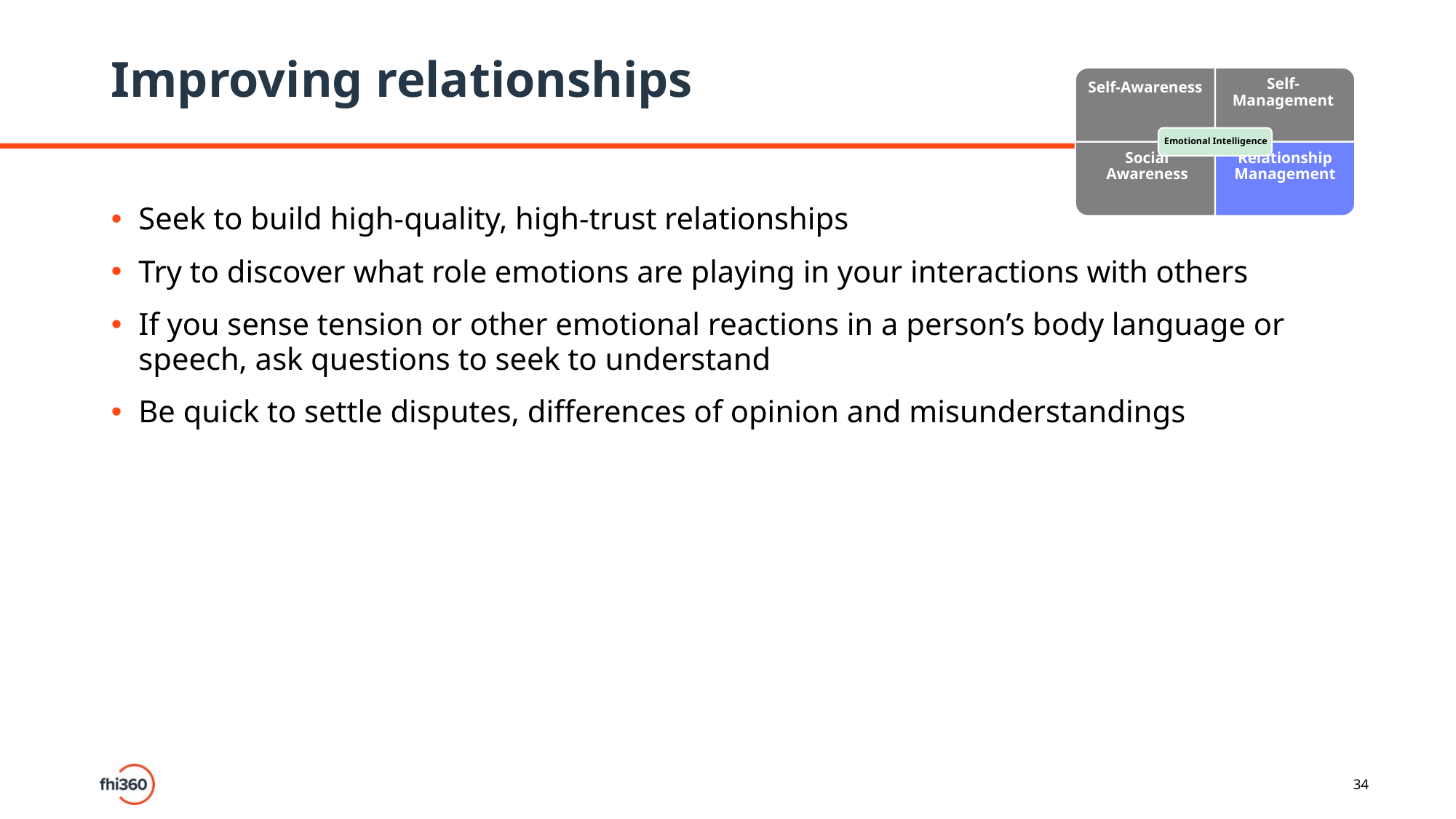

# Improving relationships
Self-Awareness
Self-Management
Social Awareness
Relationship Management
Emotional Intelligence
Seek to build high-quality, high-trust relationships
Try to discover what role emotions are playing in your interactions with others
If you sense tension or other emotional reactions in a person’s body language or speech, ask questions to seek to understand
Be quick to settle disputes, differences of opinion and misunderstandings